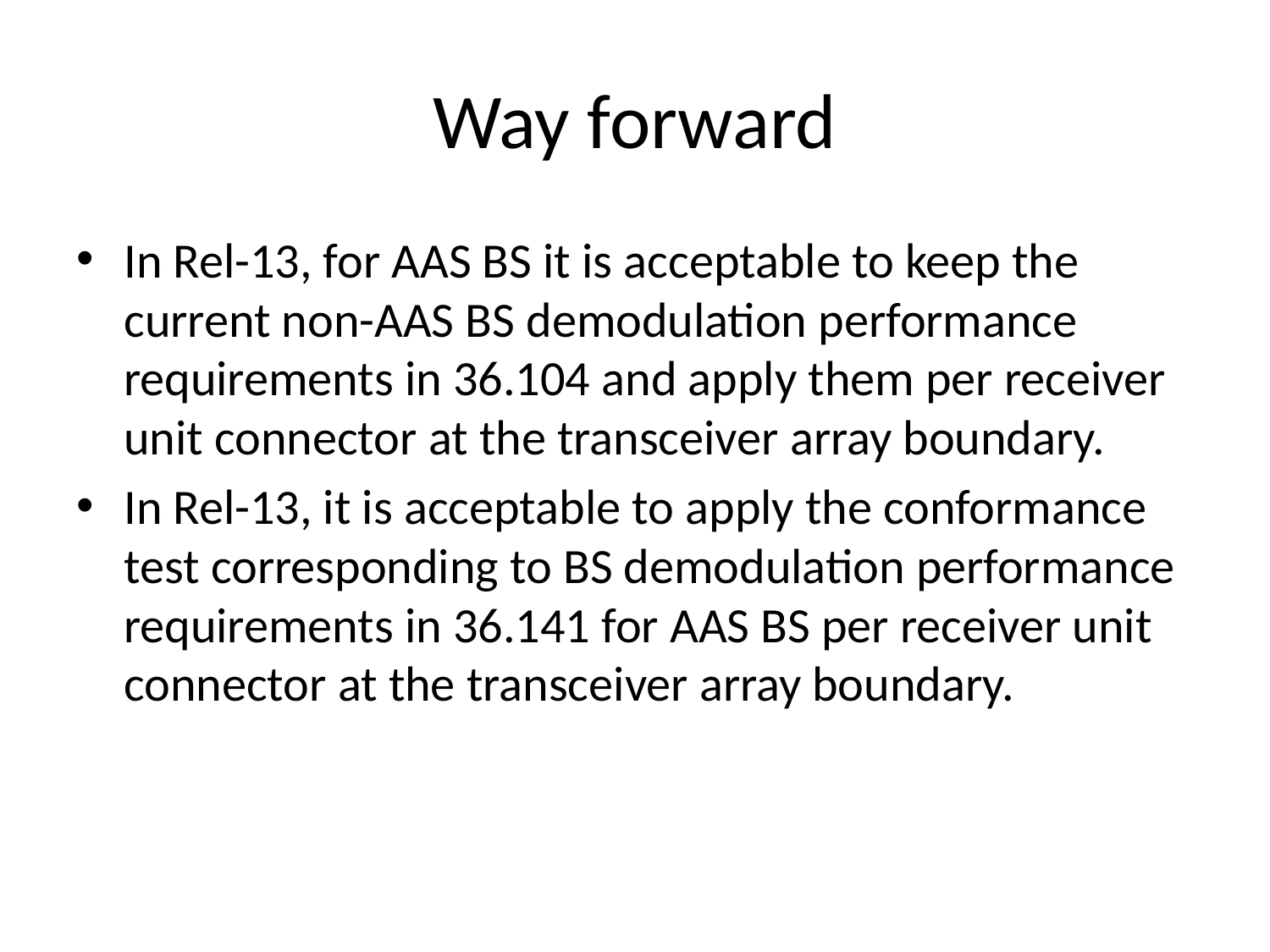

# Way forward
In Rel-13, for AAS BS it is acceptable to keep the current non-AAS BS demodulation performance requirements in 36.104 and apply them per receiver unit connector at the transceiver array boundary.
In Rel-13, it is acceptable to apply the conformance test corresponding to BS demodulation performance requirements in 36.141 for AAS BS per receiver unit connector at the transceiver array boundary.